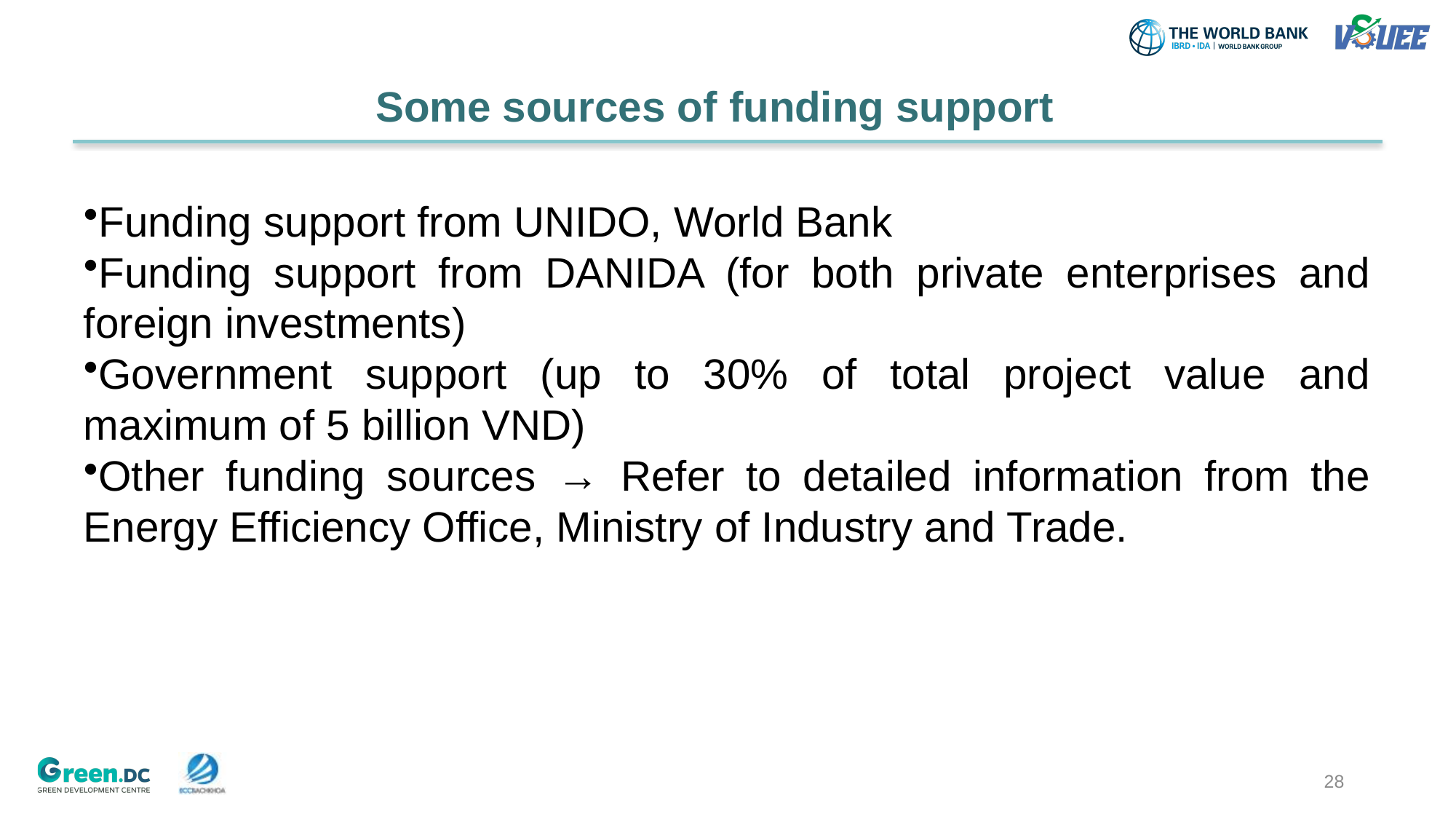

# Some sources of funding support
Funding support from UNIDO, World Bank
Funding support from DANIDA (for both private enterprises and foreign investments)
Government support (up to 30% of total project value and maximum of 5 billion VND)
Other funding sources → Refer to detailed information from the Energy Efficiency Office, Ministry of Industry and Trade.

28